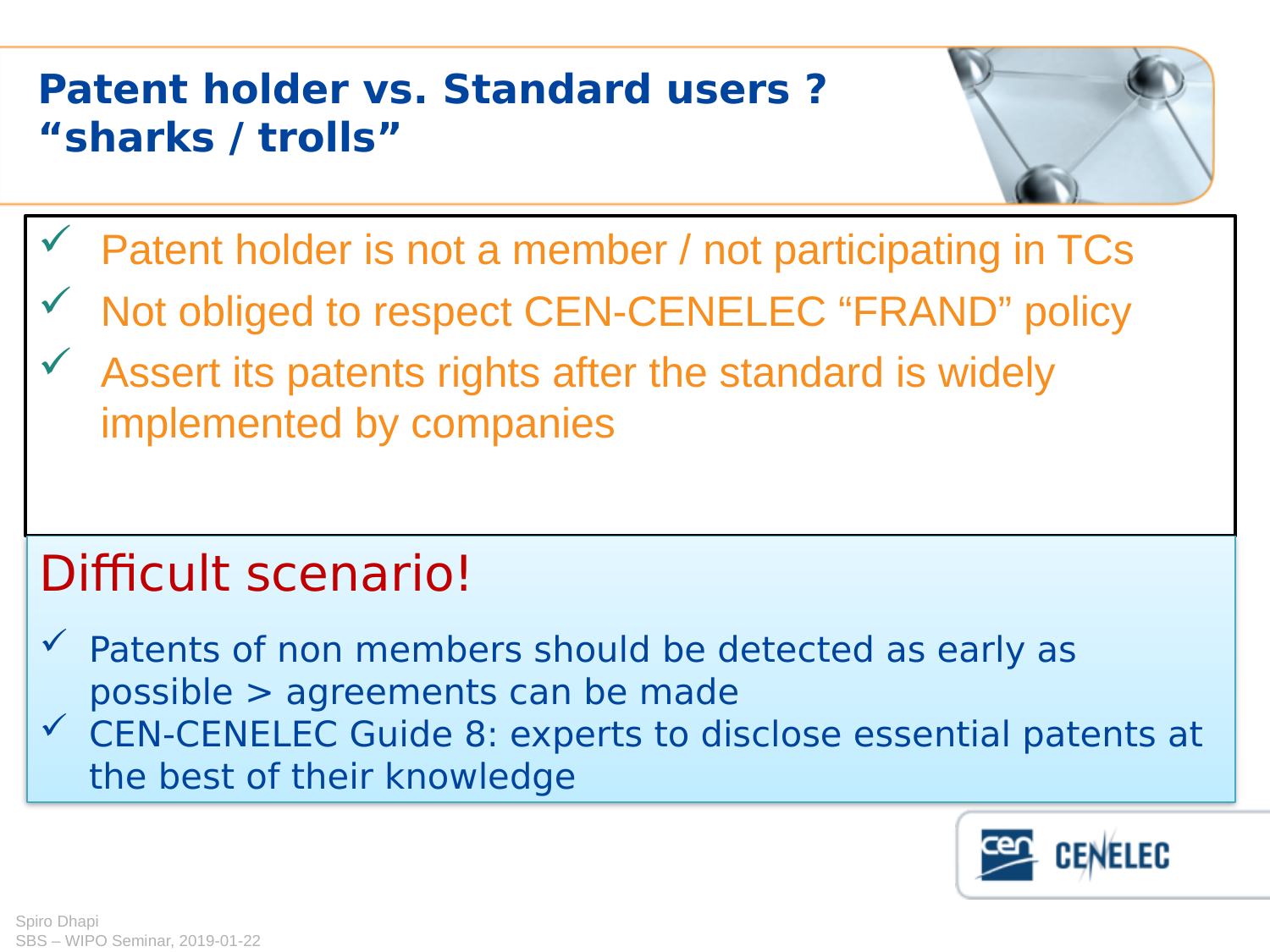

# Patent holder vs. Standard users ? “sharks / trolls”
Patent holder is not a member / not participating in TCs
Not obliged to respect CEN-CENELEC “FRAND” policy
Assert its patents rights after the standard is widely implemented by companies
Difficult scenario!

Patents of non members should be detected as early as possible > agreements can be made
CEN-CENELEC Guide 8: experts to disclose essential patents at the best of their knowledge
Spiro Dhapi
SBS – WIPO Seminar, 2019-01-22